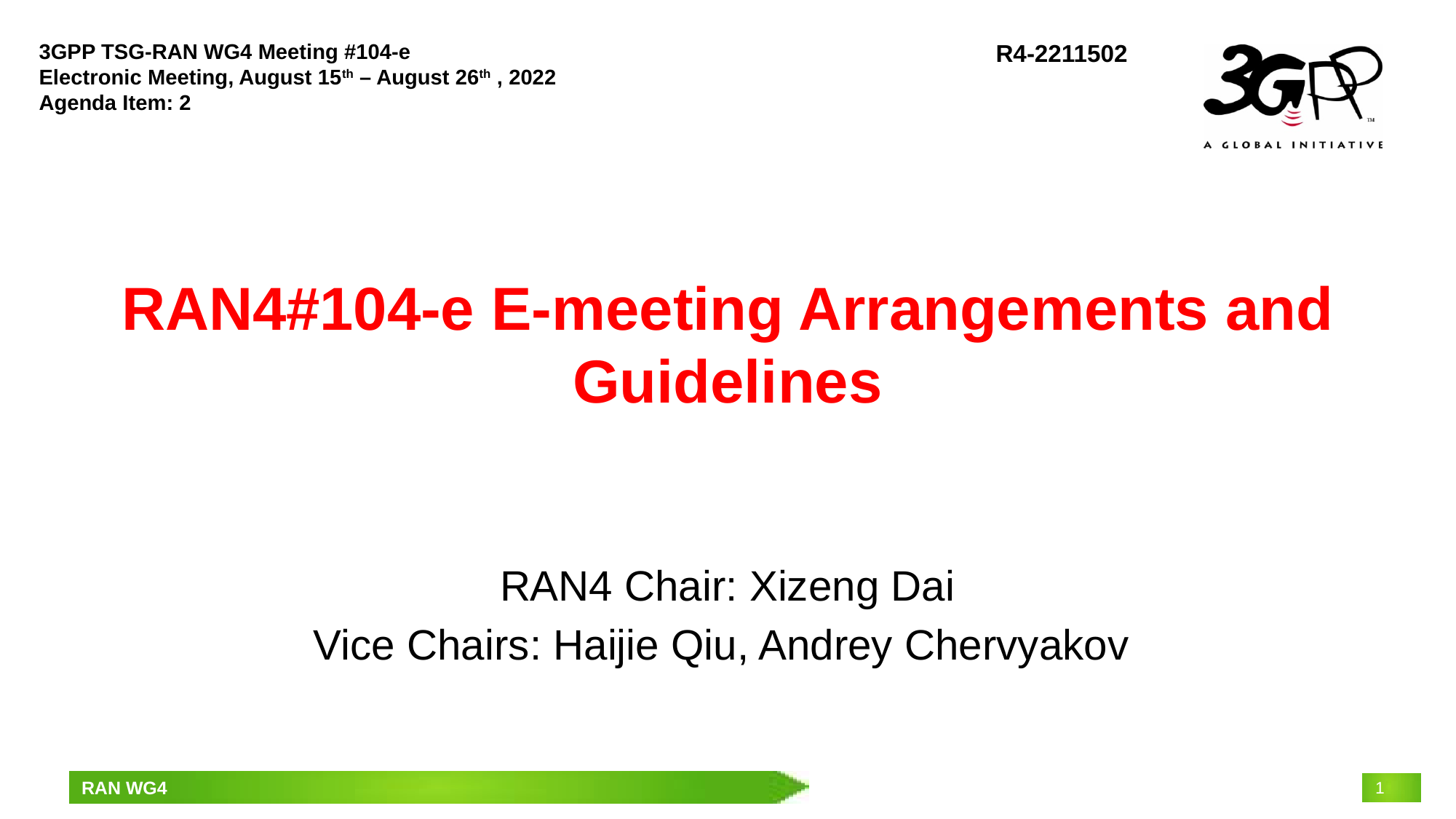

3GPP TSG-RAN WG4 Meeting #104-e
Electronic Meeting, August 15th – August 26th , 2022
Agenda Item: 2

R4-2211502
# RAN4#104-e E-meeting Arrangements and Guidelines
RAN4 Chair: Xizeng Dai
Vice Chairs: Haijie Qiu, Andrey Chervyakov